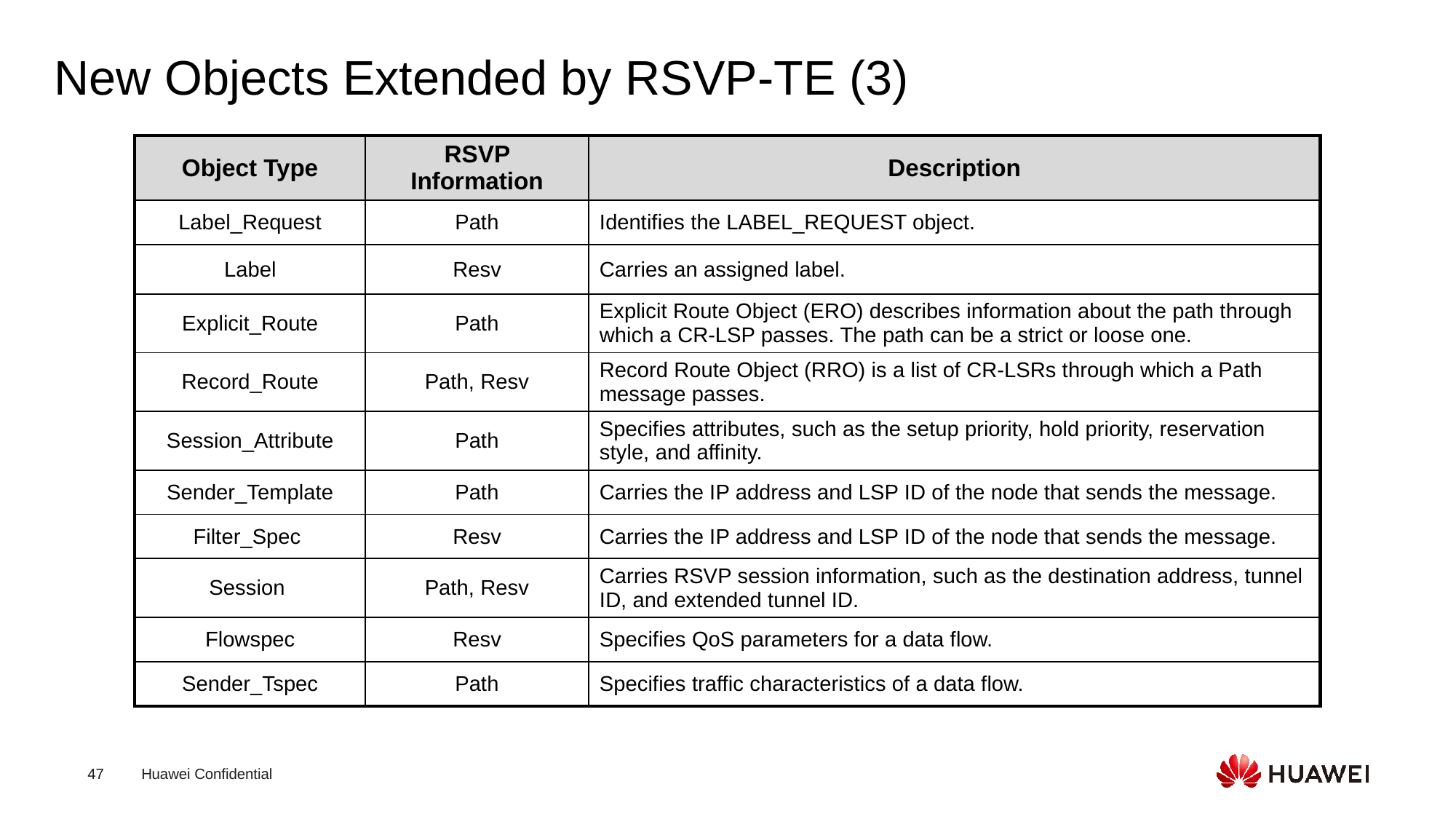

# New Objects Extended by RSVP-TE (3)
| Object Type | RSVP Information | Description |
| --- | --- | --- |
| Label\_Request | Path | Identifies the LABEL\_REQUEST object. |
| Label | Resv | Carries an assigned label. |
| Explicit\_Route | Path | Explicit Route Object (ERO) describes information about the path through which a CR-LSP passes. The path can be a strict or loose one. |
| Record\_Route | Path, Resv | Record Route Object (RRO) is a list of CR-LSRs through which a Path message passes. |
| Session\_Attribute | Path | Specifies attributes, such as the setup priority, hold priority, reservation style, and affinity. |
| Sender\_Template | Path | Carries the IP address and LSP ID of the node that sends the message. |
| Filter\_Spec | Resv | Carries the IP address and LSP ID of the node that sends the message. |
| Session | Path, Resv | Carries RSVP session information, such as the destination address, tunnel ID, and extended tunnel ID. |
| Flowspec | Resv | Specifies QoS parameters for a data flow. |
| Sender\_Tspec | Path | Specifies traffic characteristics of a data flow. |